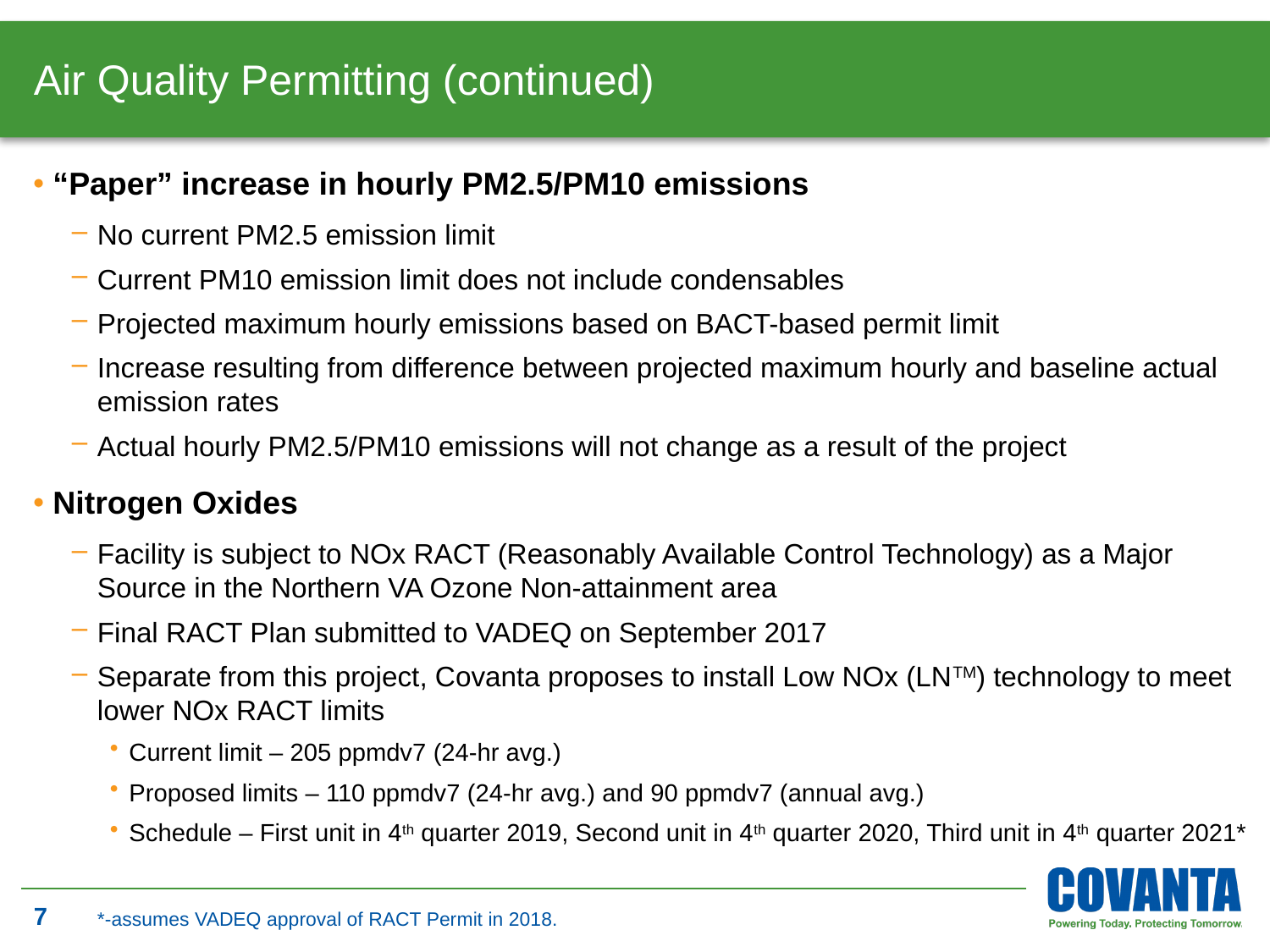

# Air Quality Permitting (continued)
“Paper” increase in hourly PM2.5/PM10 emissions
No current PM2.5 emission limit
Current PM10 emission limit does not include condensables
Projected maximum hourly emissions based on BACT-based permit limit
Increase resulting from difference between projected maximum hourly and baseline actual emission rates
Actual hourly PM2.5/PM10 emissions will not change as a result of the project
Nitrogen Oxides
Facility is subject to NOx RACT (Reasonably Available Control Technology) as a Major Source in the Northern VA Ozone Non-attainment area
Final RACT Plan submitted to VADEQ on September 2017
Separate from this project, Covanta proposes to install Low NOx (LNTM) technology to meet lower NOx RACT limits
Current limit – 205 ppmdv7 (24-hr avg.)
Proposed limits – 110 ppmdv7 (24-hr avg.) and 90 ppmdv7 (annual avg.)
Schedule – First unit in 4th quarter 2019, Second unit in 4th quarter 2020, Third unit in 4th quarter 2021*

7
*-assumes VADEQ approval of RACT Permit in 2018.